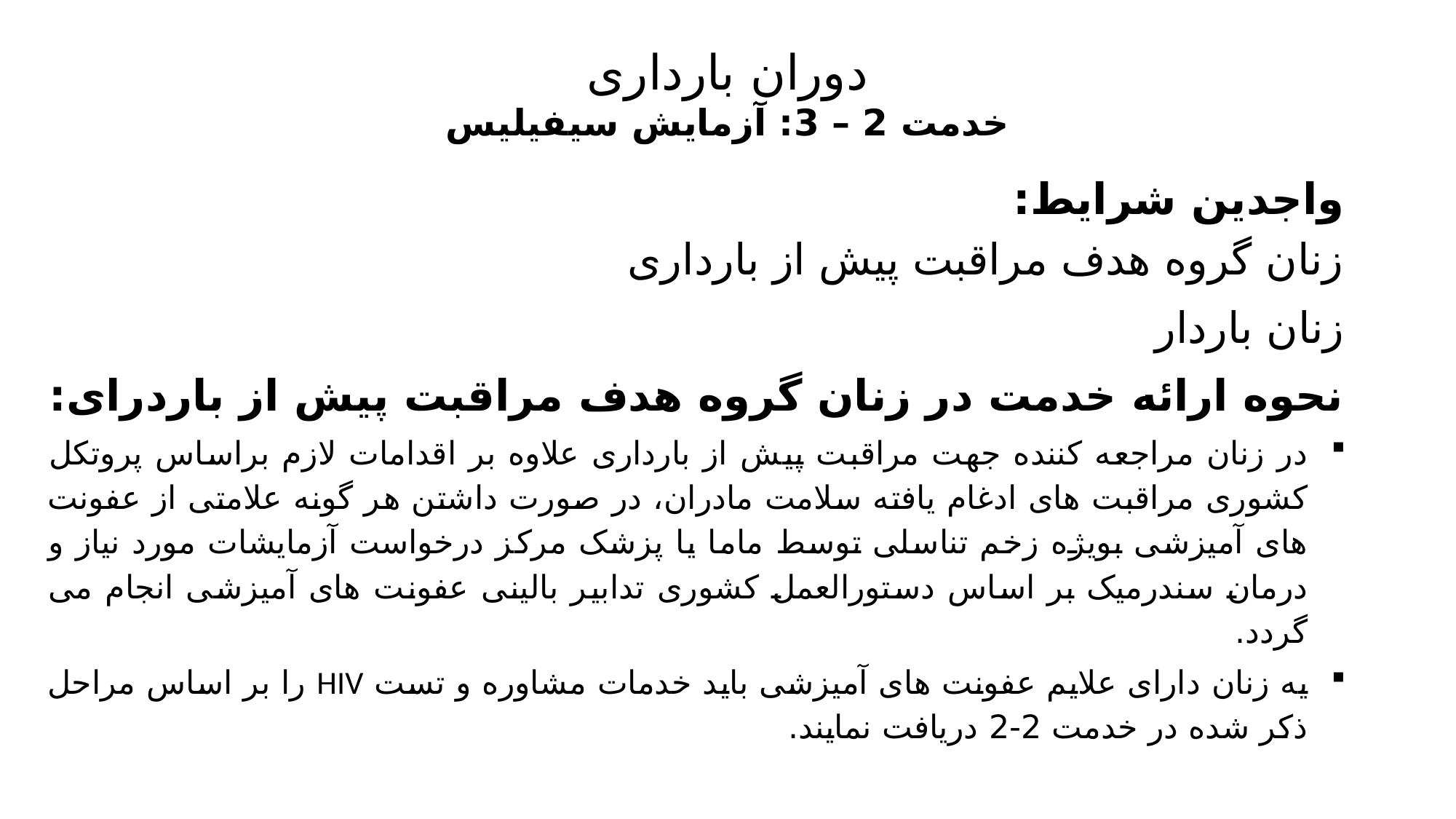

# دوران بارداری خدمت 2 – 3: آزمایش سیفیلیس
واجدین شرایط:
زنان گروه هدف مراقبت پیش از بارداری
زنان باردار
نحوه ارائه خدمت در زنان گروه هدف مراقبت پیش از باردرای:
در زنان مراجعه کننده جهت مراقبت پیش از بارداری علاوه بر اقدامات لازم براساس پروتکل کشوری مراقبت های ادغام یافته سلامت مادران، در صورت داشتن هر گونه علامتی از عفونت های آمیزشی بویژه زخم تناسلی توسط ماما یا پزشک مرکز درخواست آزمایشات مورد نیاز و درمان سندرمیک بر اساس دستورالعمل کشوری تدابیر بالینی عفونت های آمیزشی انجام می گردد.
یه زنان دارای علایم عفونت های آمیزشی باید خدمات مشاوره و تست HIV را بر اساس مراحل ذکر شده در خدمت 2-2 دریافت نمایند.